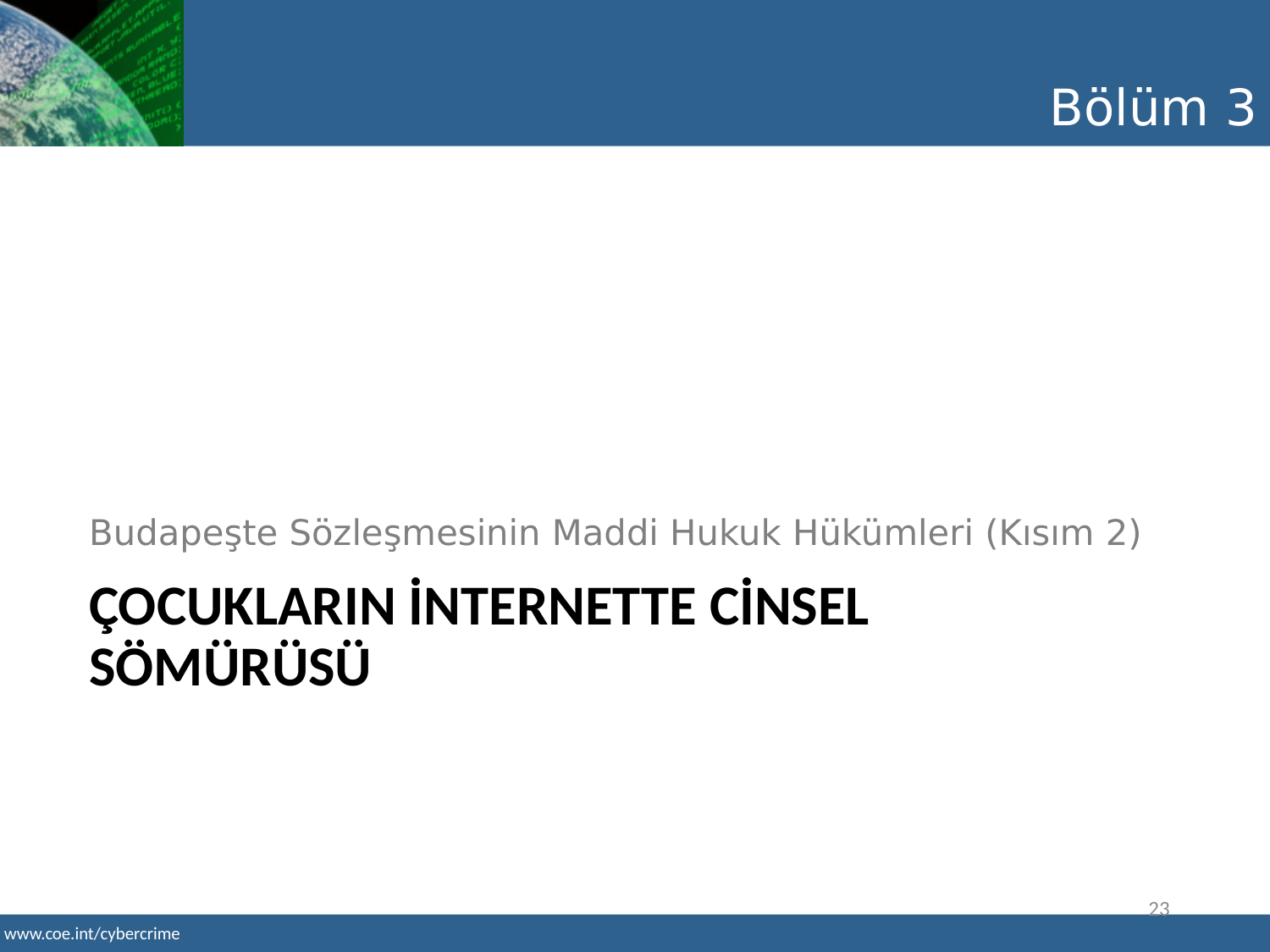

Bölüm 3

Budapeşte Sözleşmesinin Maddi Hukuk Hükümleri (Kısım 2)

# ÇOCUKLARIN İNTERNETTE CİNSEL SÖMÜRÜSÜ
23